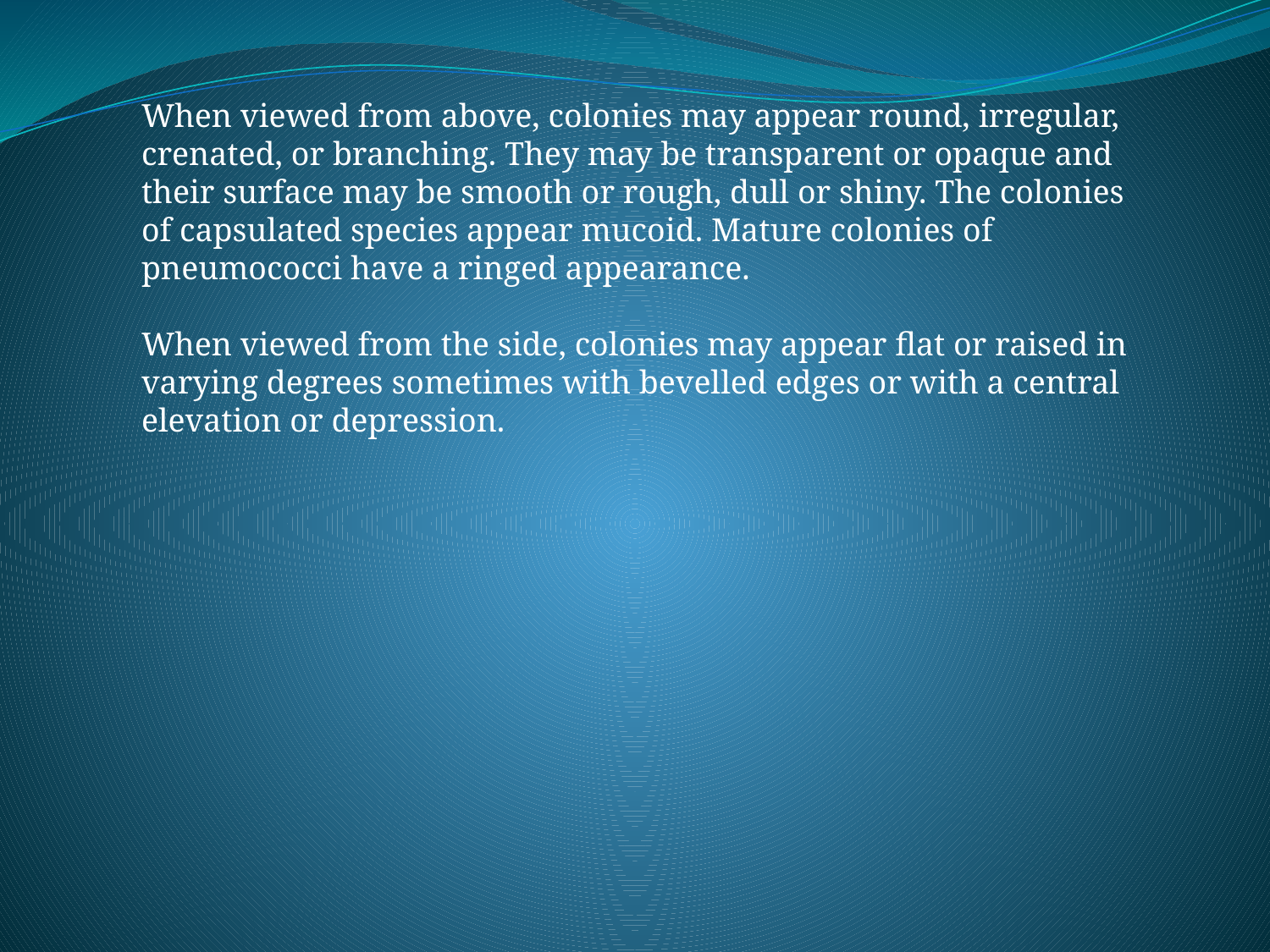

When viewed from above, colonies may appear round, irregular, crenated, or branching. They may be transparent or opaque and their surface may be smooth or rough, dull or shiny. The colonies of capsulated species appear mucoid. Mature colonies of pneumococci have a ringed appearance.

When viewed from the side, colonies may appear flat or raised in varying degrees sometimes with bevelled edges or with a central elevation or depression.